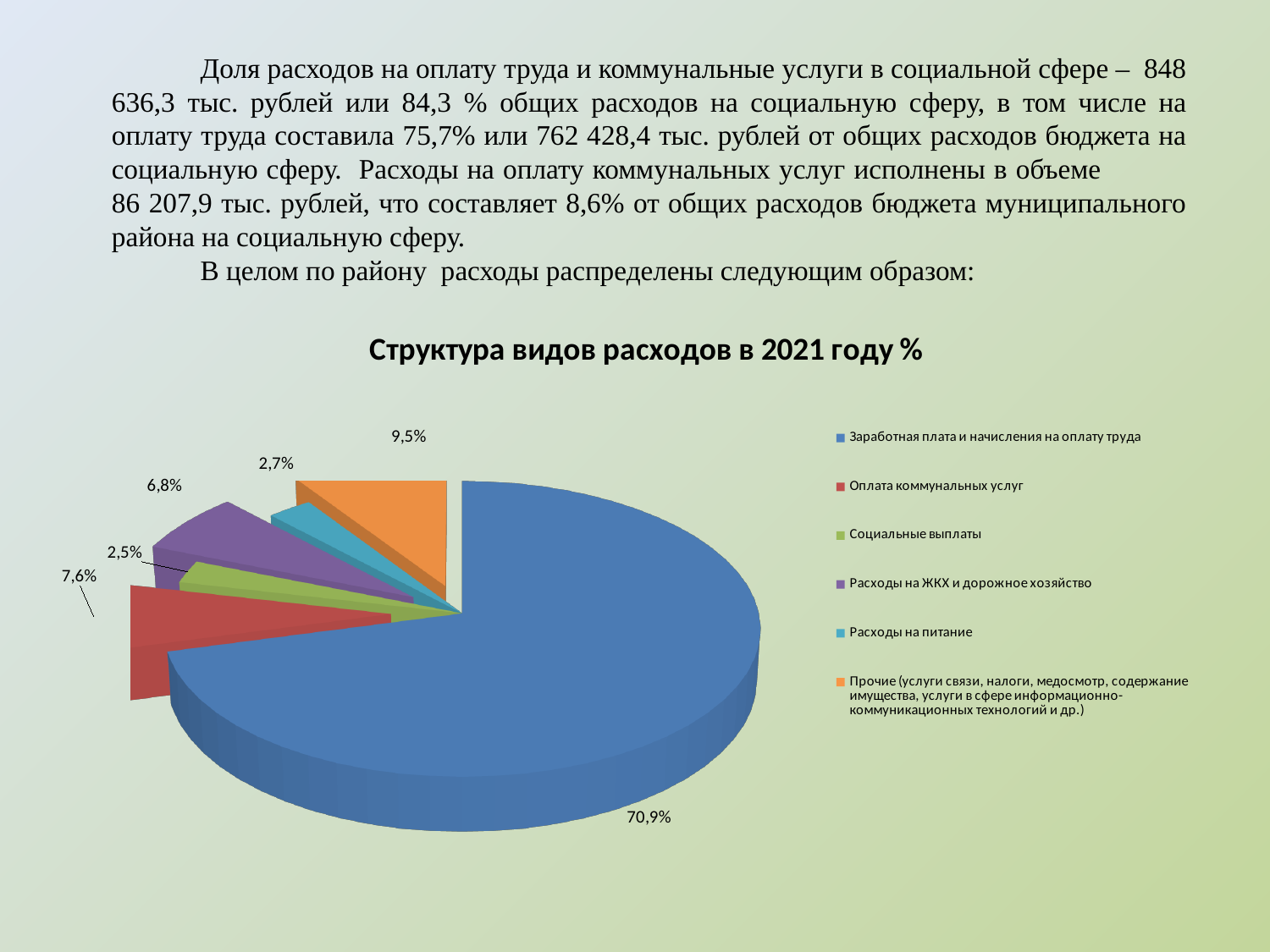

Доля расходов на оплату труда и коммунальные услуги в социальной сфере –  848 636,3 тыс. рублей или 84,3 % общих расходов на социальную сферу, в том числе на оплату труда составила 75,7% или 762 428,4 тыс. рублей от общих расходов бюджета на социальную сферу.  Расходы на оплату коммунальных услуг исполнены в объеме           86 207,9 тыс. рублей, что составляет 8,6% от общих расходов бюджета муниципального района на социальную сферу.
В целом по району  расходы распределены следующим образом:

[unsupported chart]